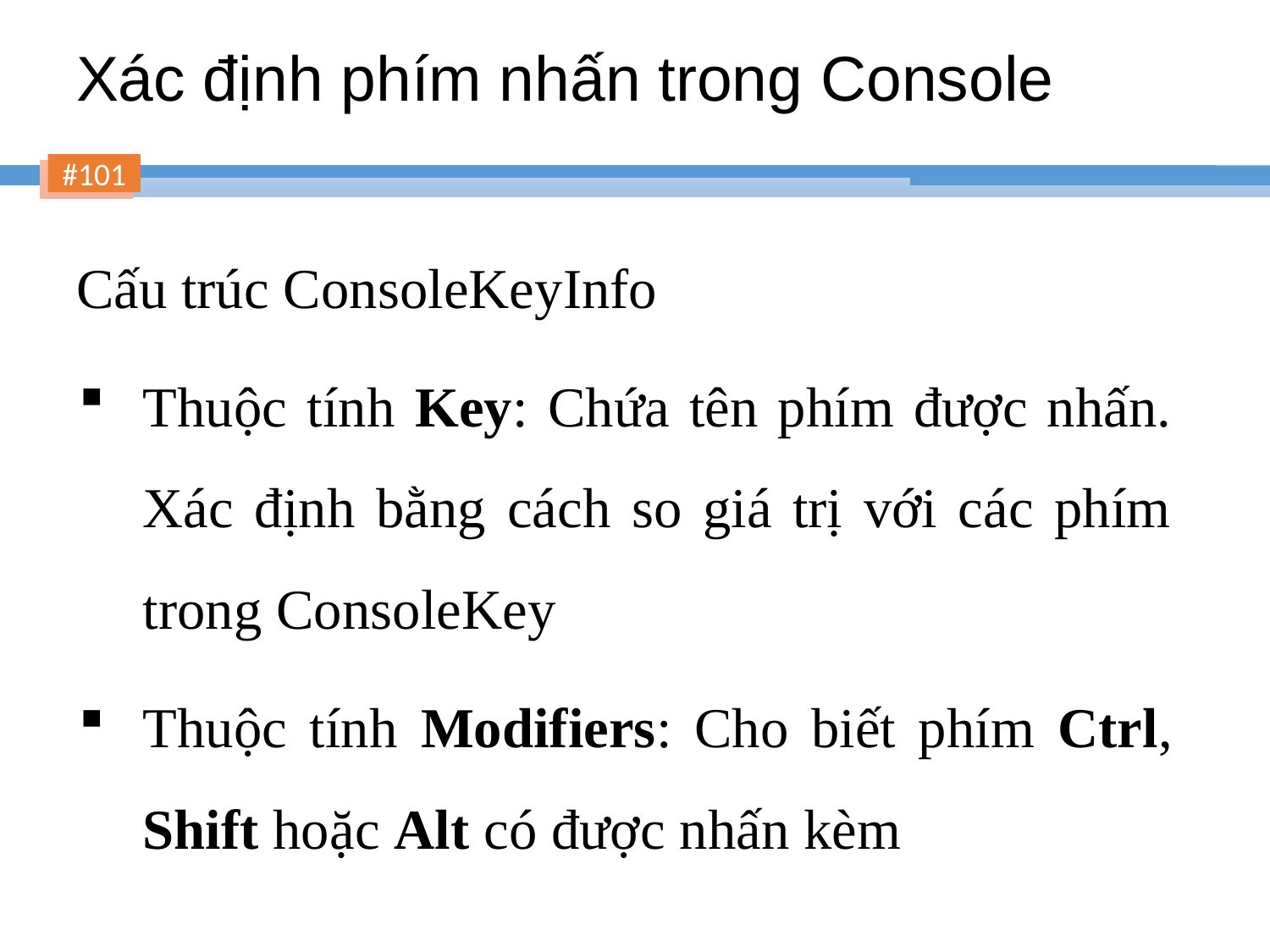

# Xác định phím nhấn trong Console

Cấu trúc ConsoleKeyInfo
Thuộc tính Key: Chứa tên phím được nhấn. Xác định bằng cách so giá trị với các phím trong ConsoleKey
Thuộc tính Modifiers: Cho biết phím Ctrl, Shift hoặc Alt có được nhấn kèm
101